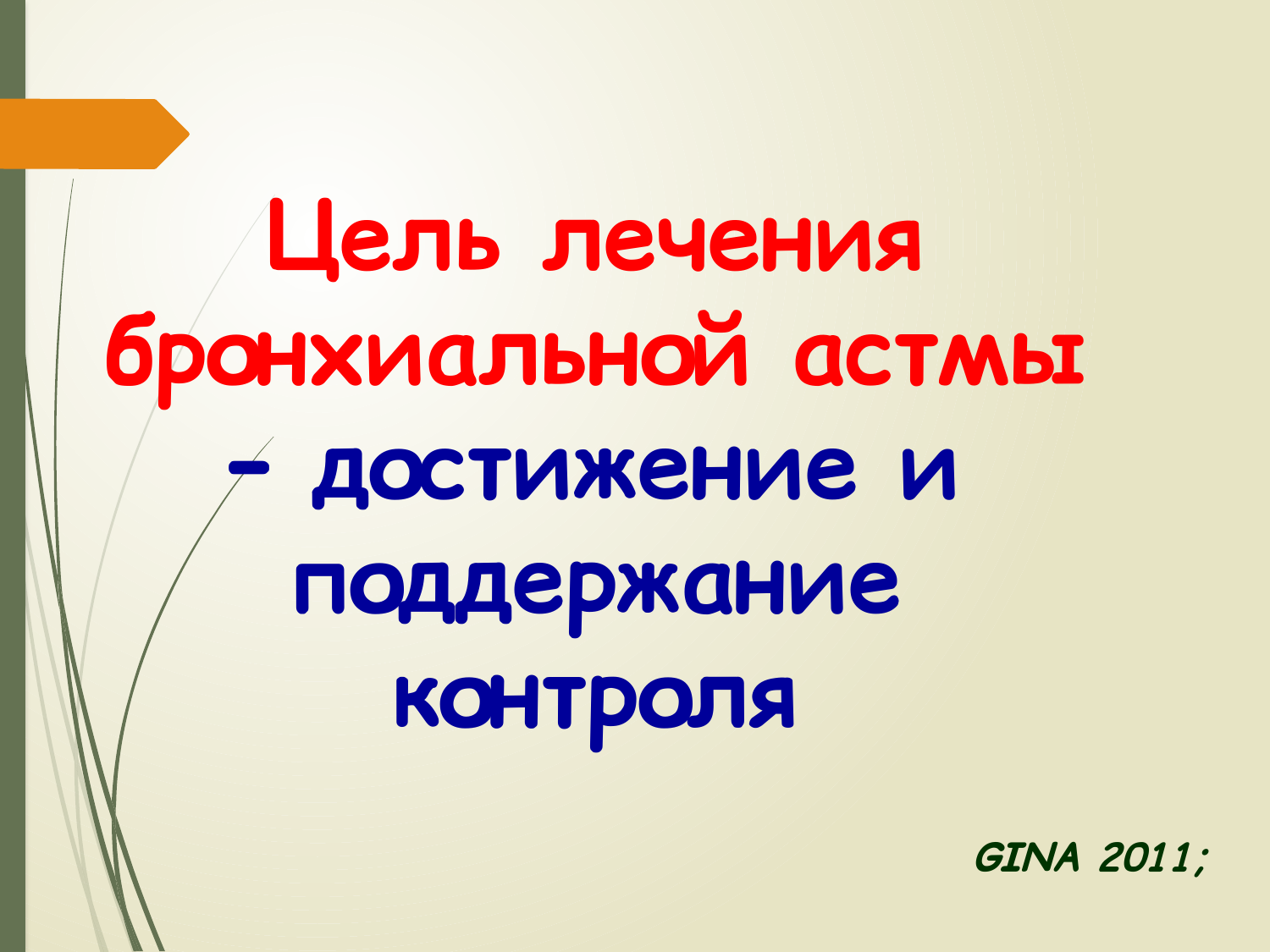

Цель лечения бронхиальной астмы – достижение и поддержание контроля
GINA 2011;